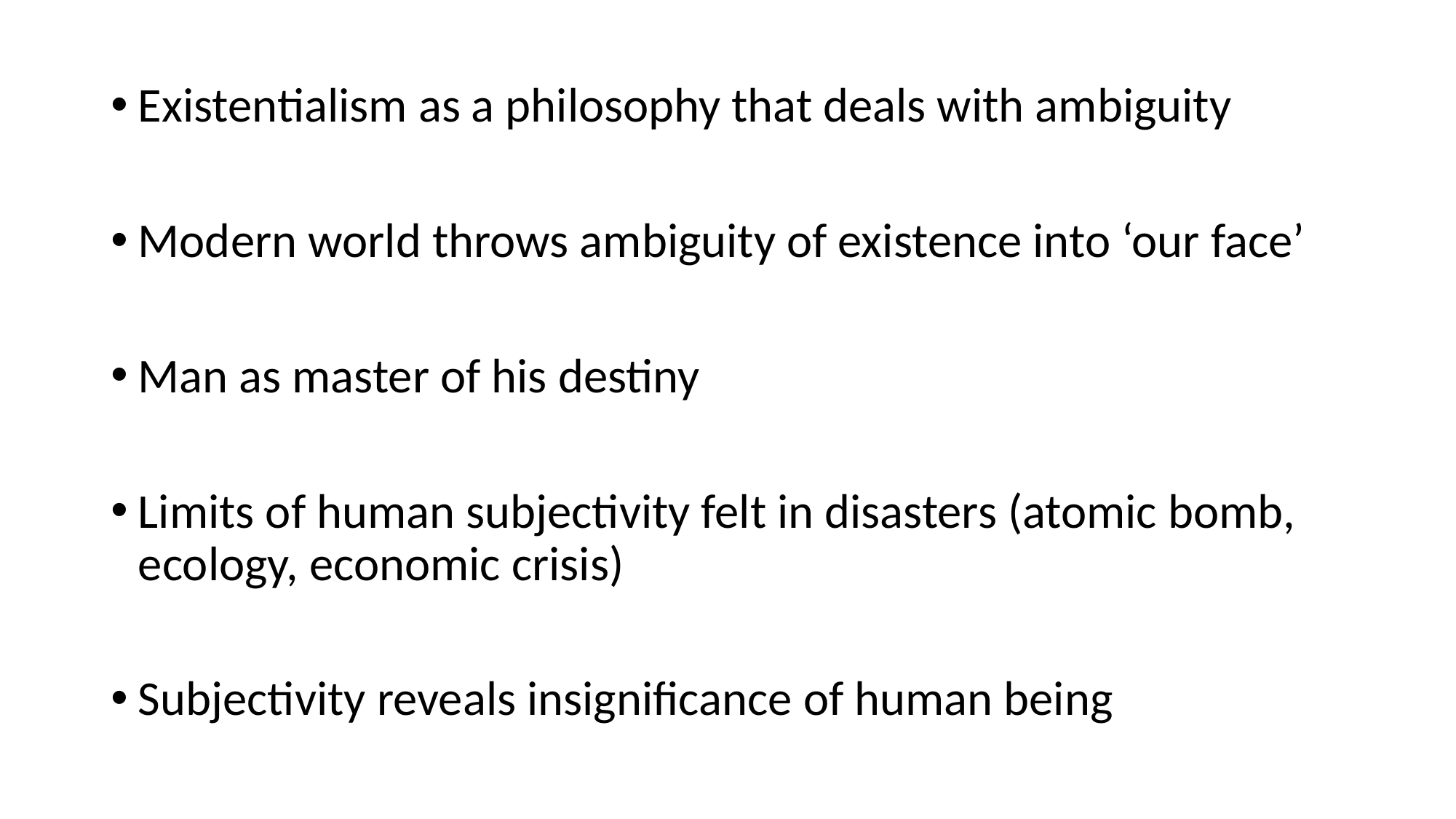

Existentialism as a philosophy that deals with ambiguity

Modern world throws ambiguity of existence into ‘our face’

Man as master of his destiny

Limits of human subjectivity felt in disasters (atomic bomb, ecology, economic crisis)

Subjectivity reveals insignificance of human being